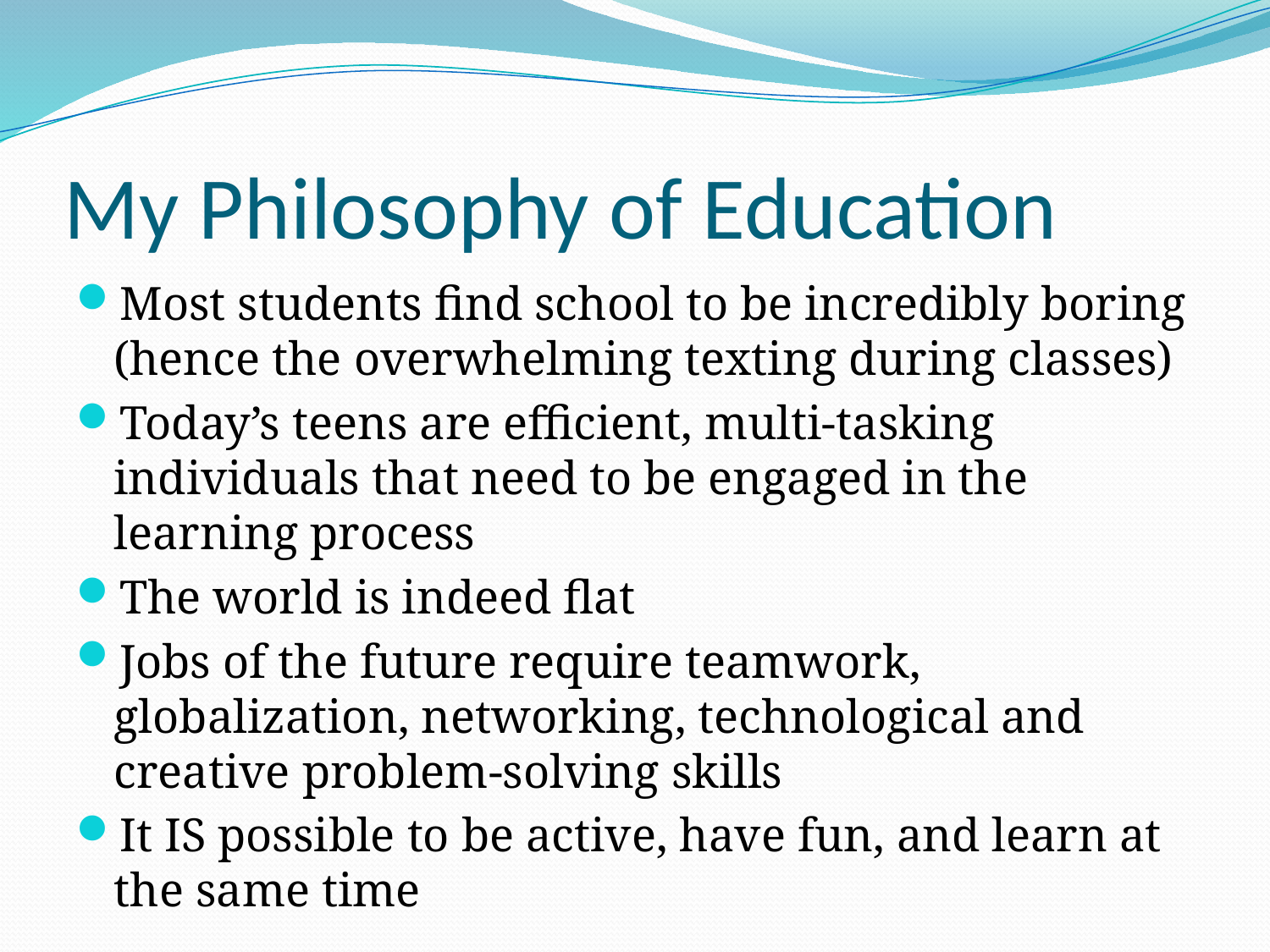

# My Philosophy of Education
Most students find school to be incredibly boring (hence the overwhelming texting during classes)
Today’s teens are efficient, multi-tasking individuals that need to be engaged in the learning process
The world is indeed flat
Jobs of the future require teamwork, globalization, networking, technological and creative problem-solving skills
It IS possible to be active, have fun, and learn at the same time